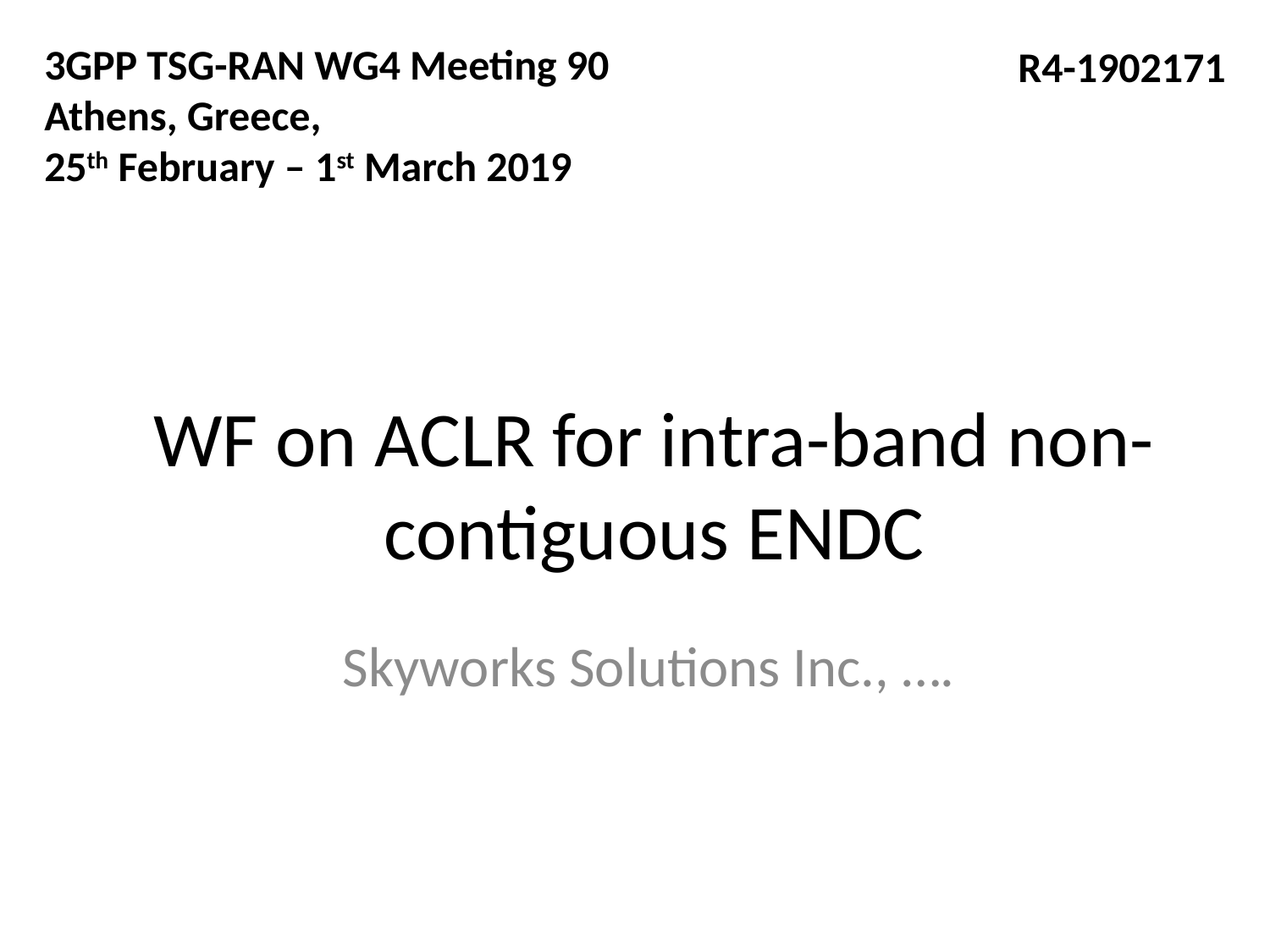

3GPP TSG-RAN WG4 Meeting 90
Athens, Greece,
25th February – 1st March 2019
R4-1902171
# WF on ACLR for intra-band non-contiguous ENDC
Skyworks Solutions Inc., ….